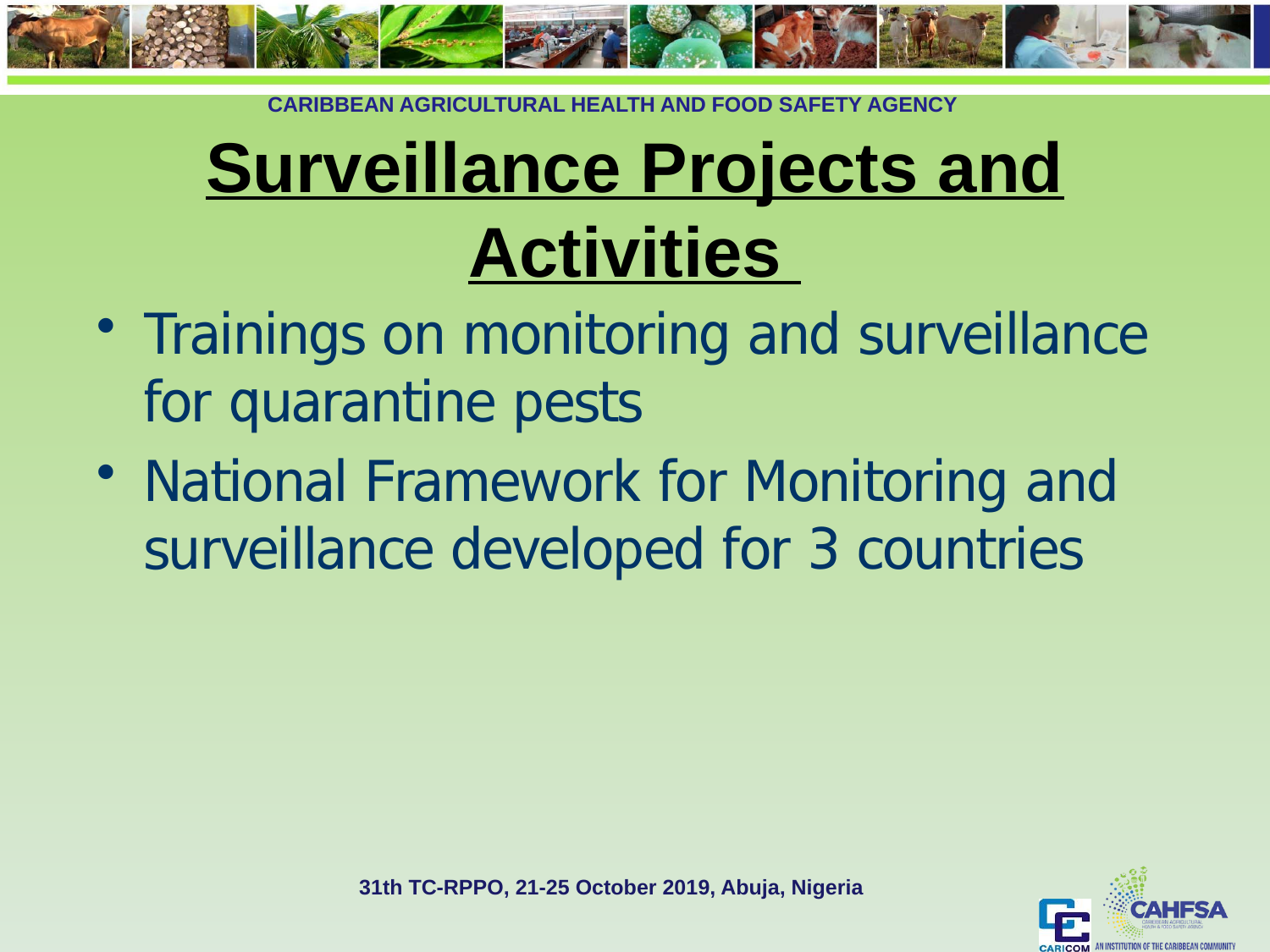

# Surveillance Projects and Activities
Trainings on monitoring and surveillance for quarantine pests
National Framework for Monitoring and surveillance developed for 3 countries